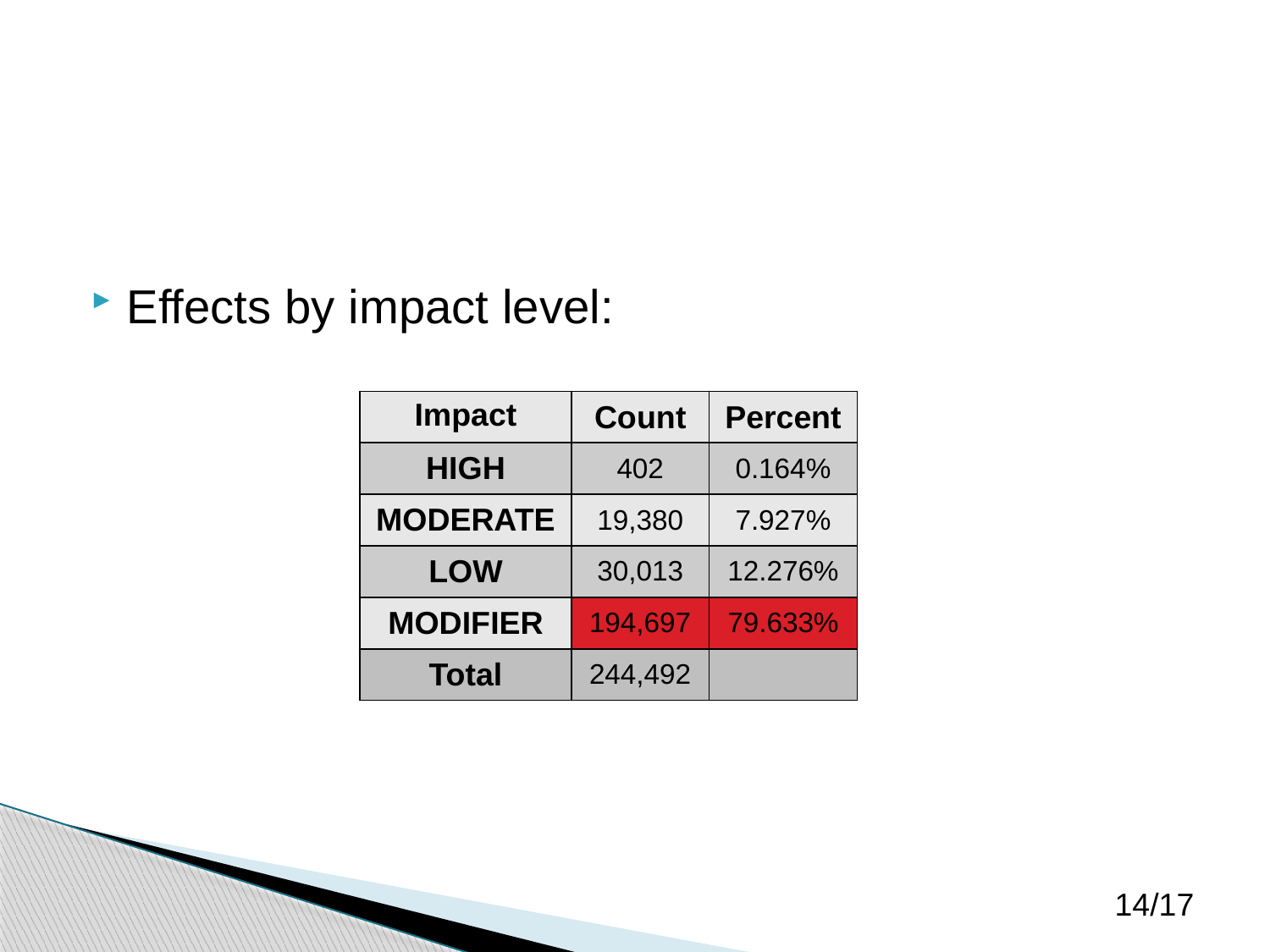

#

Effects by impact level:
| Impact | Count | Percent |
| --- | --- | --- |
| HIGH | 402 | 0.164% |
| MODERATE | 19,380 | 7.927% |
| LOW | 30,013 | 12.276% |
| MODIFIER | 194,697 | 79.633% |
| Total | 244,492 |  |